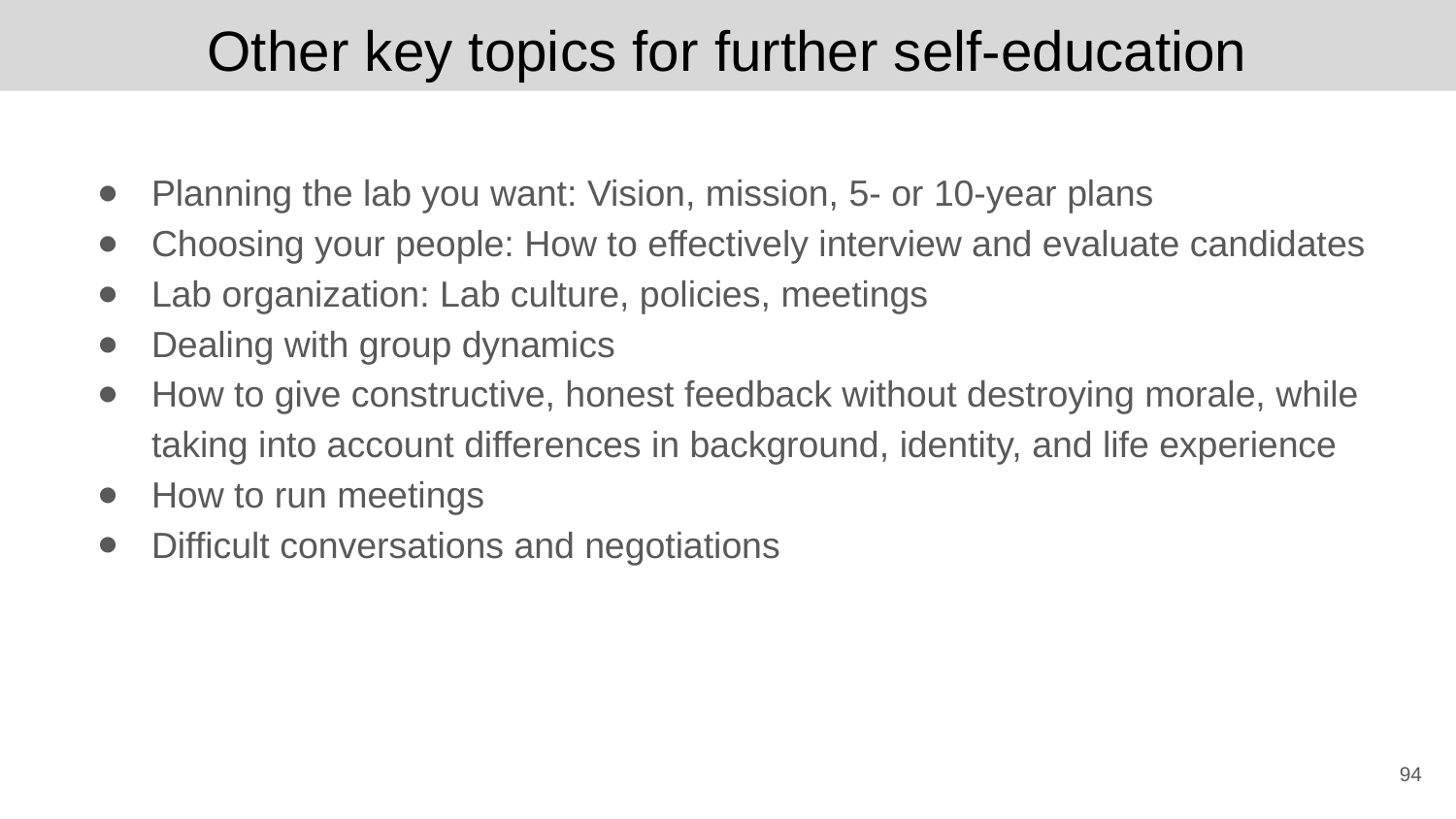

# Other key topics for further self-education
Planning the lab you want: Vision, mission, 5- or 10-year plans
Choosing your people: How to effectively interview and evaluate candidates
Lab organization: Lab culture, policies, meetings
Dealing with group dynamics
How to give constructive, honest feedback without destroying morale, while taking into account differences in background, identity, and life experience
How to run meetings
Difficult conversations and negotiations

94